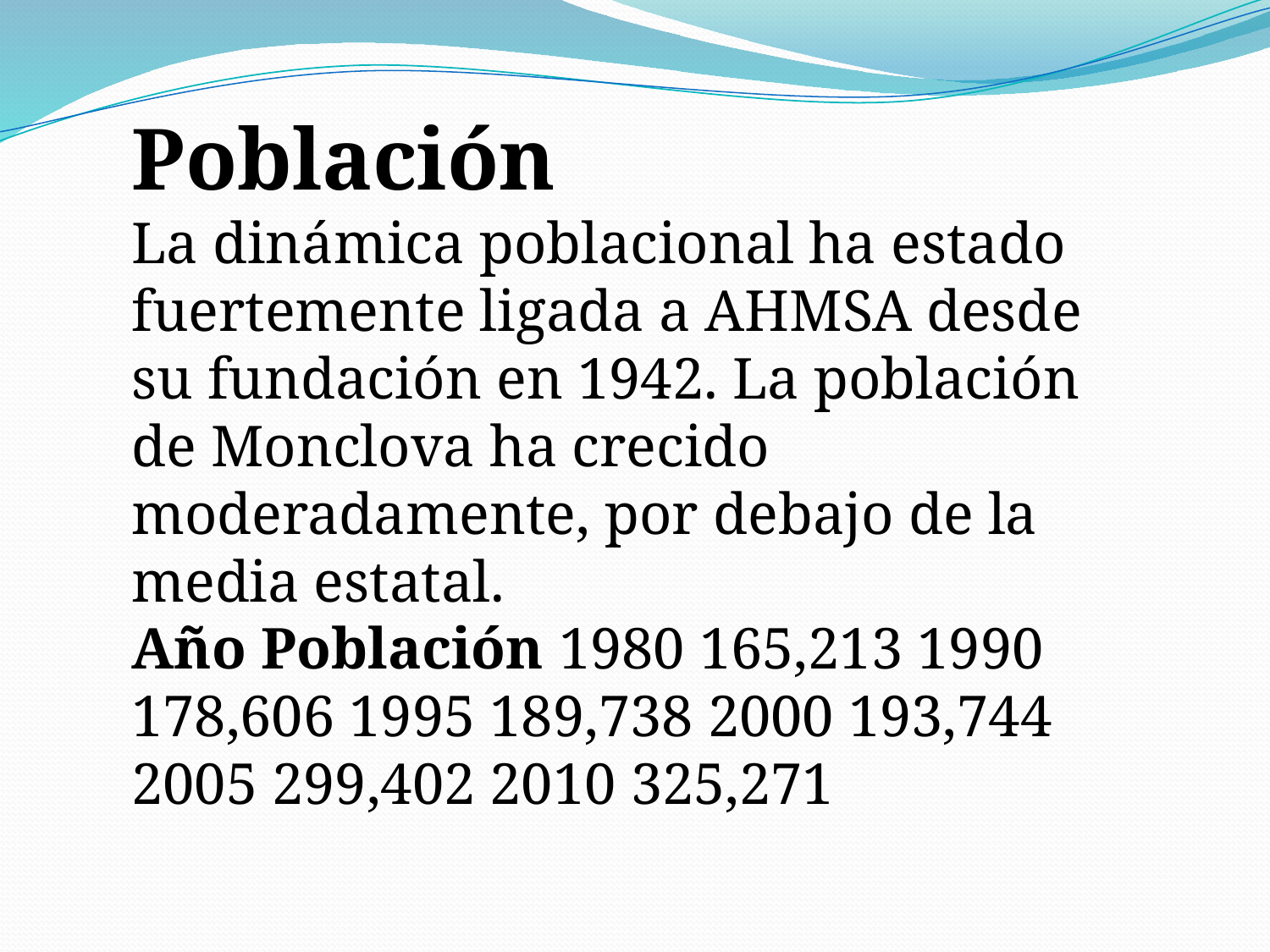

Población
La dinámica poblacional ha estado fuertemente ligada a AHMSA desde su fundación en 1942. La población de Monclova ha crecido moderadamente, por debajo de la media estatal.
Año Población 1980 165,213 1990 178,606 1995 189,738 2000 193,744 2005 299,402 2010 325,271